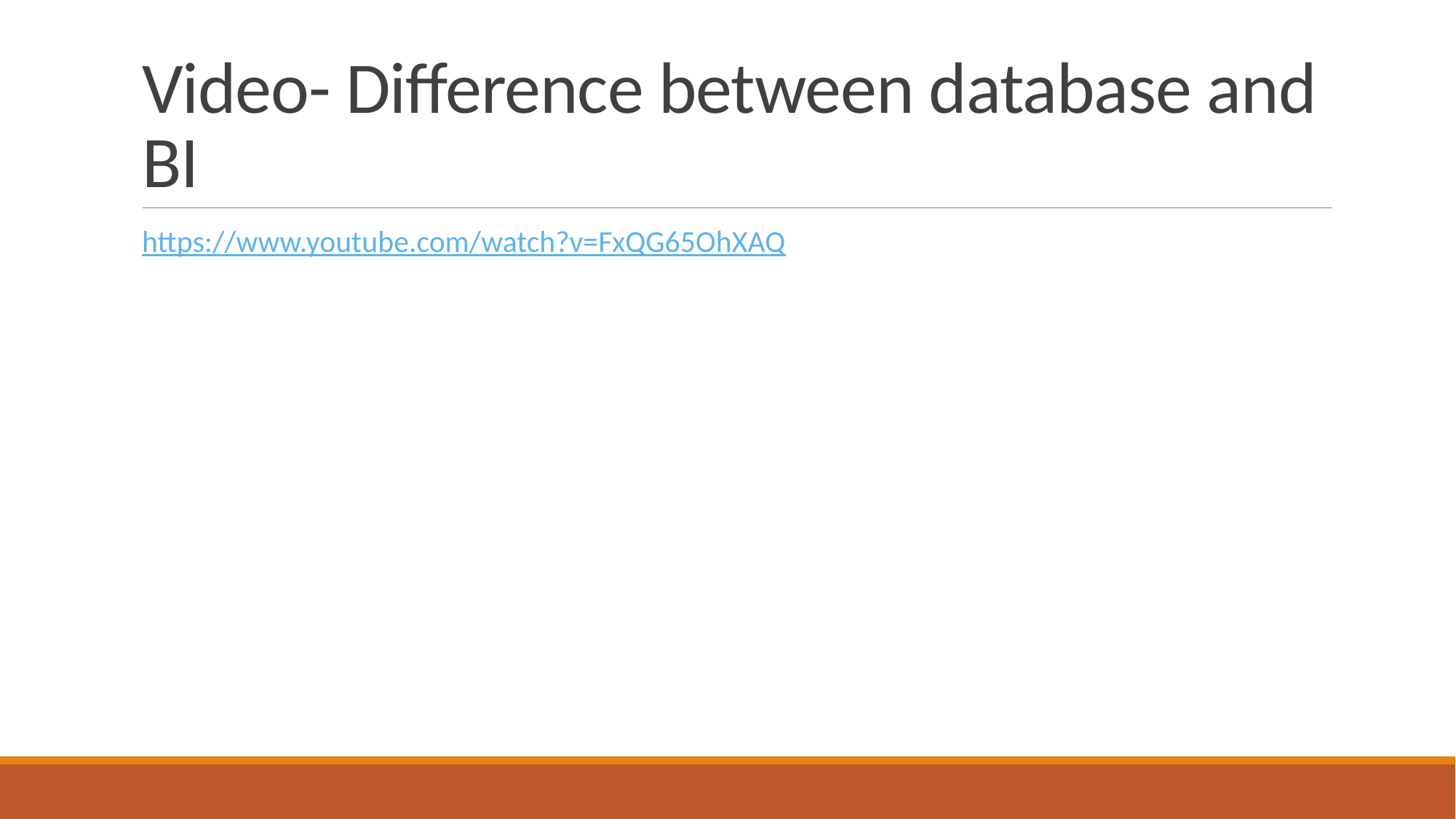

# Video- Difference between database and BI
https://www.youtube.com/watch?v=FxQG65OhXAQ